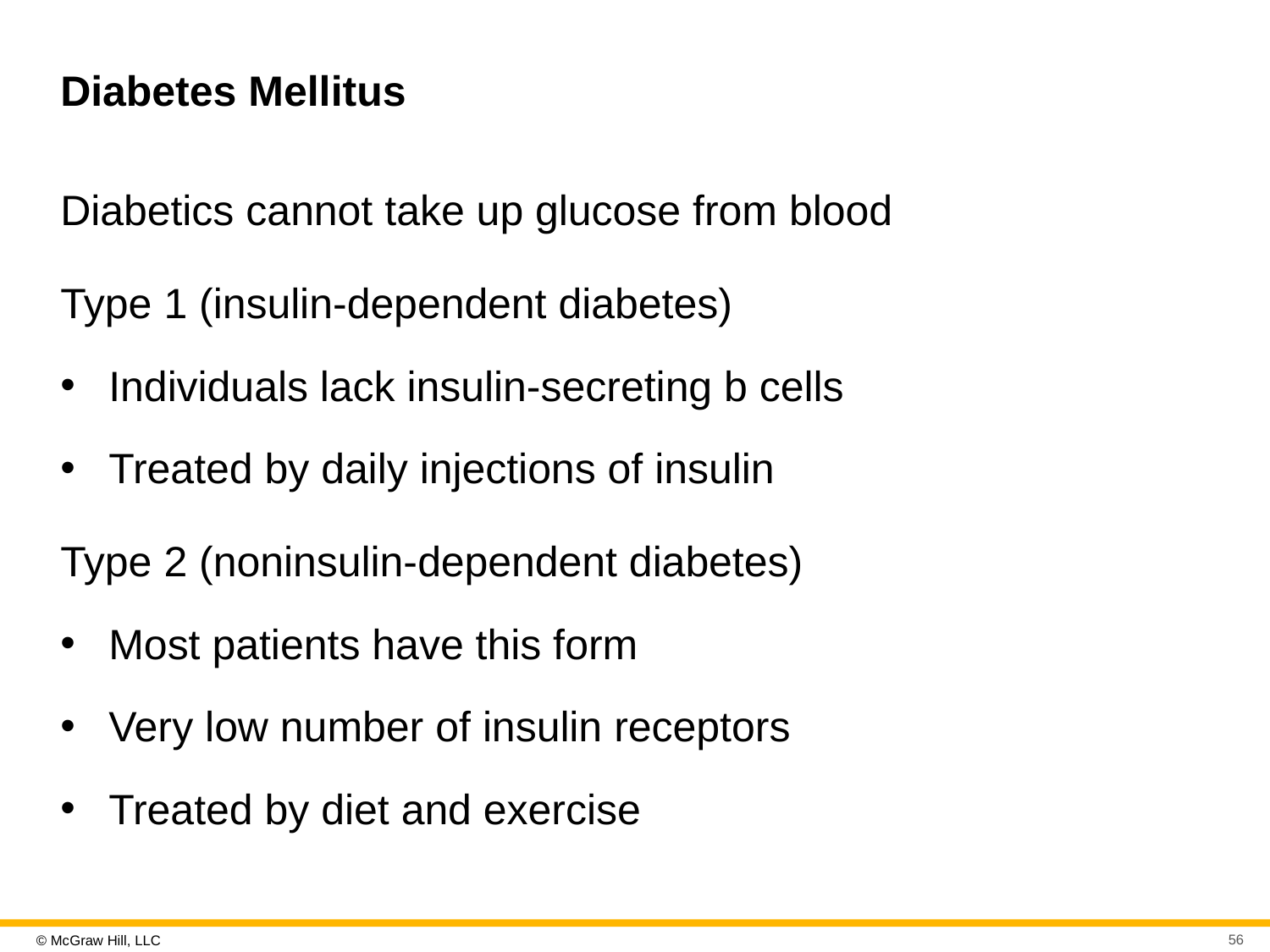

# Diabetes Mellitus
Diabetics cannot take up glucose from blood
Type 1 (insulin-dependent diabetes)
Individuals lack insulin-secreting b cells
Treated by daily injections of insulin
Type 2 (noninsulin-dependent diabetes)
Most patients have this form
Very low number of insulin receptors
Treated by diet and exercise
56